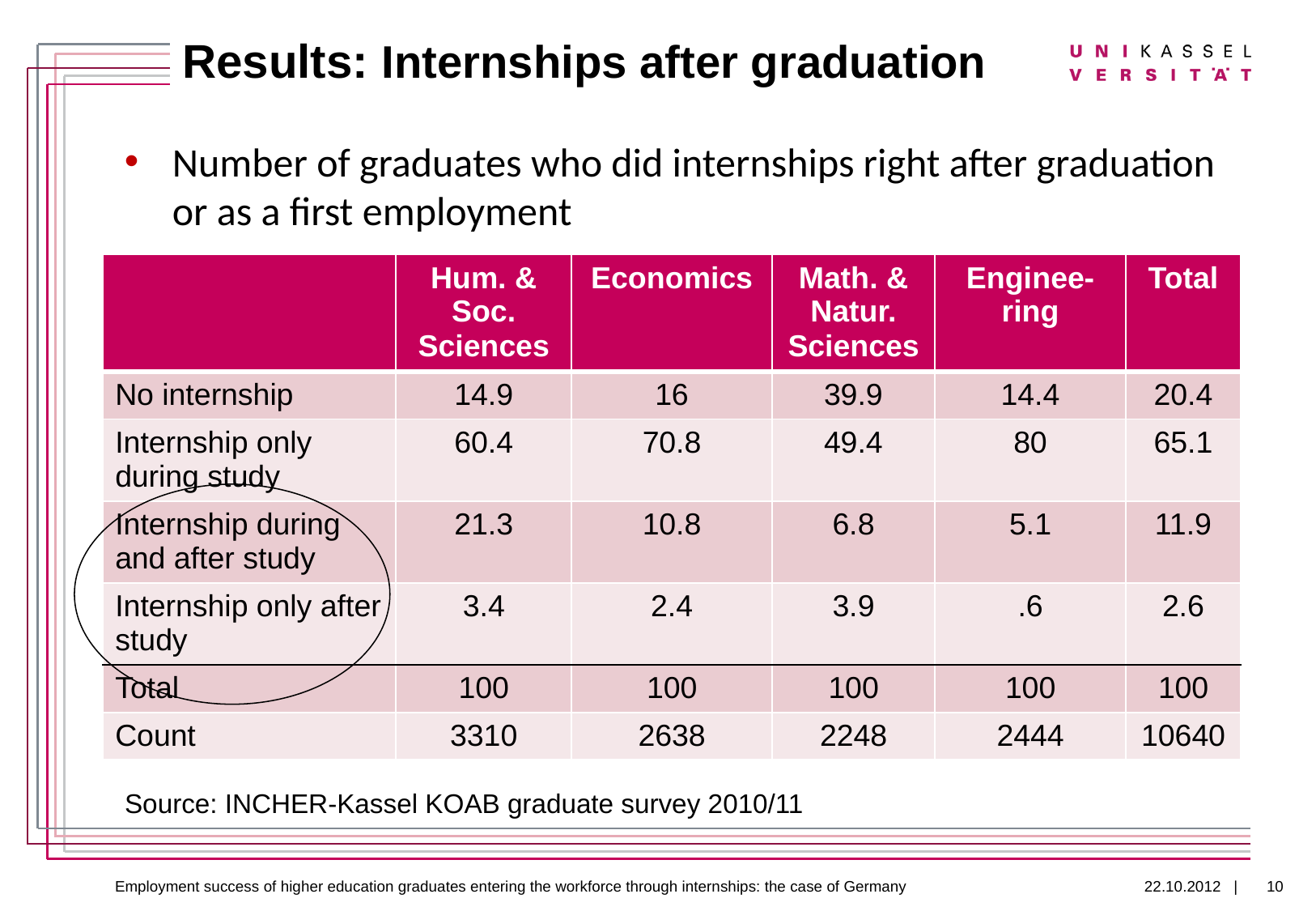

# Results: Internships after graduation
Number of graduates who did internships right after graduation or as a first employment

|  | Hum. & Soc. Sciences | Economics | Math. & Natur. Sciences | Enginee- ring | Total |
| --- | --- | --- | --- | --- | --- |
| No internship | 14.9 | 16 | 39.9 | 14.4 | 20.4 |
| Internship only during study | 60.4 | 70.8 | 49.4 | 80 | 65.1 |
| Internship during and after study | 21.3 | 10.8 | 6.8 | 5.1 | 11.9 |
| Internship only after study | 3.4 | 2.4 | 3.9 | .6 | 2.6 |
| Total | 100 | 100 | 100 | 100 | 100 |
| Count | 3310 | 2638 | 2248 | 2444 | 10640 |

Source: INCHER-Kassel KOAB graduate survey 2010/11

10